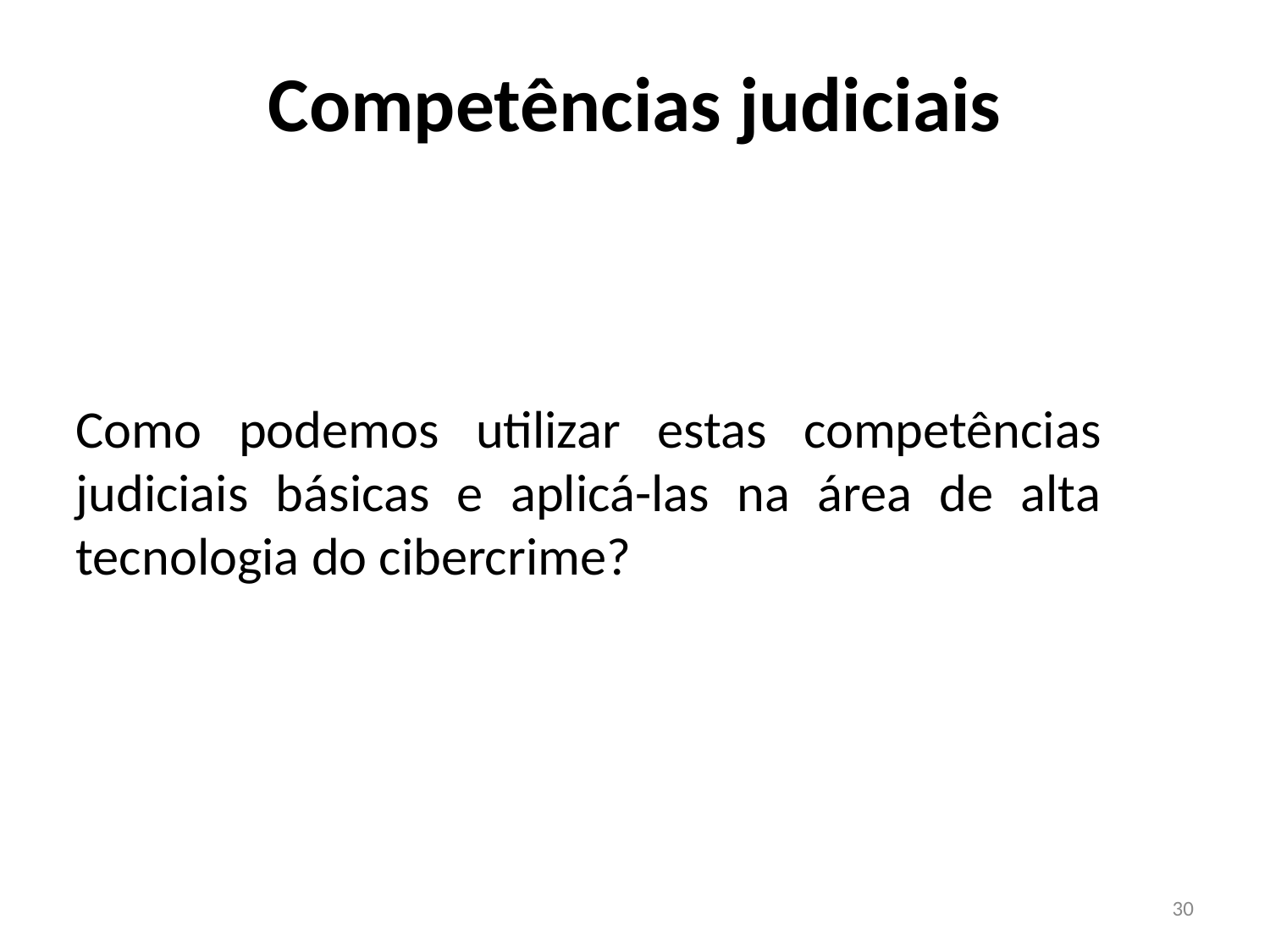

# Competências judiciais

Como podemos utilizar estas competências judiciais básicas e aplicá-las na área de alta tecnologia do cibercrime?
30